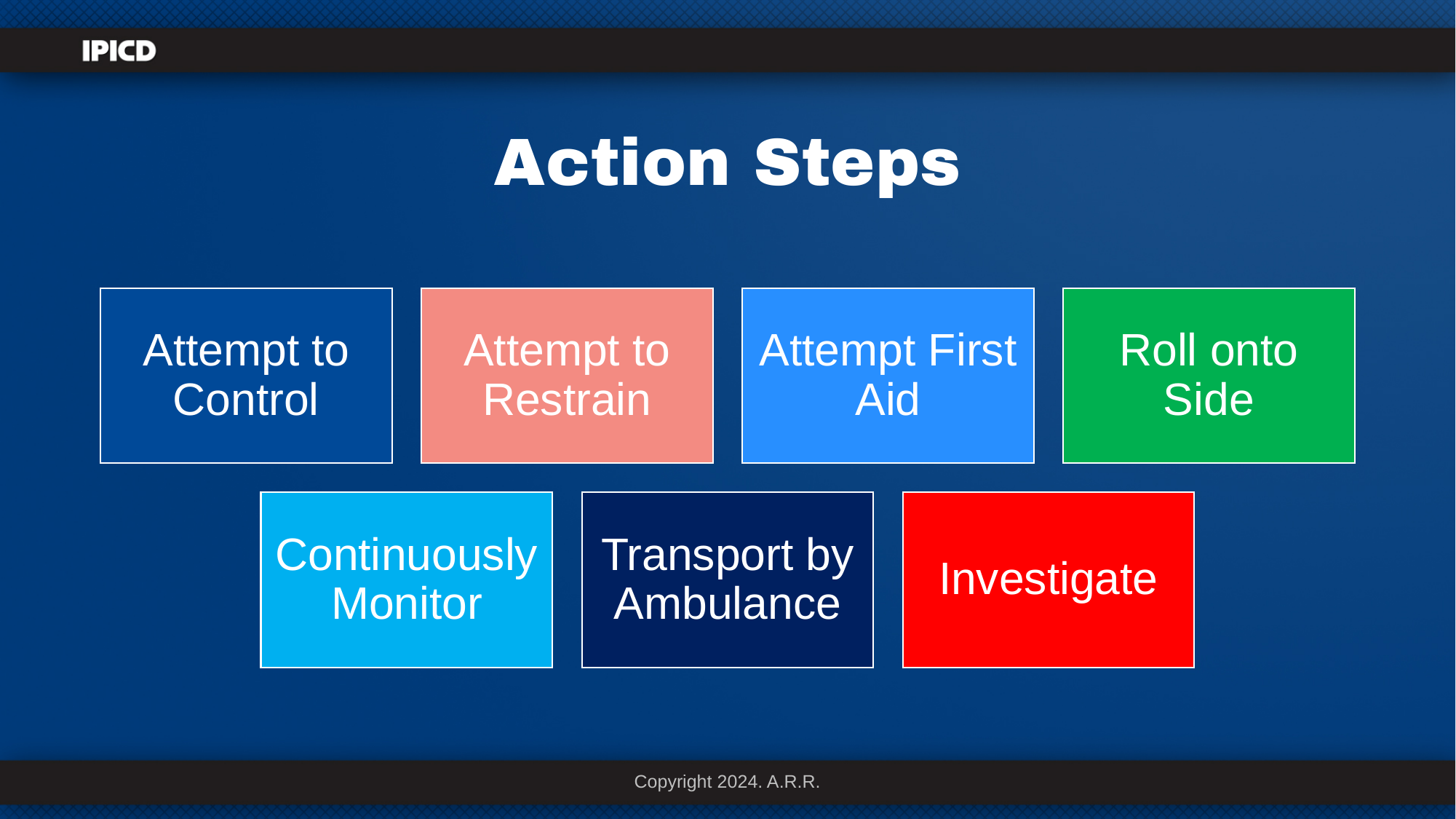

# Action Steps
Attempt to Control
Attempt to Restrain
Attempt First Aid
Roll onto Side
Continuously Monitor
Transport by Ambulance
Investigate